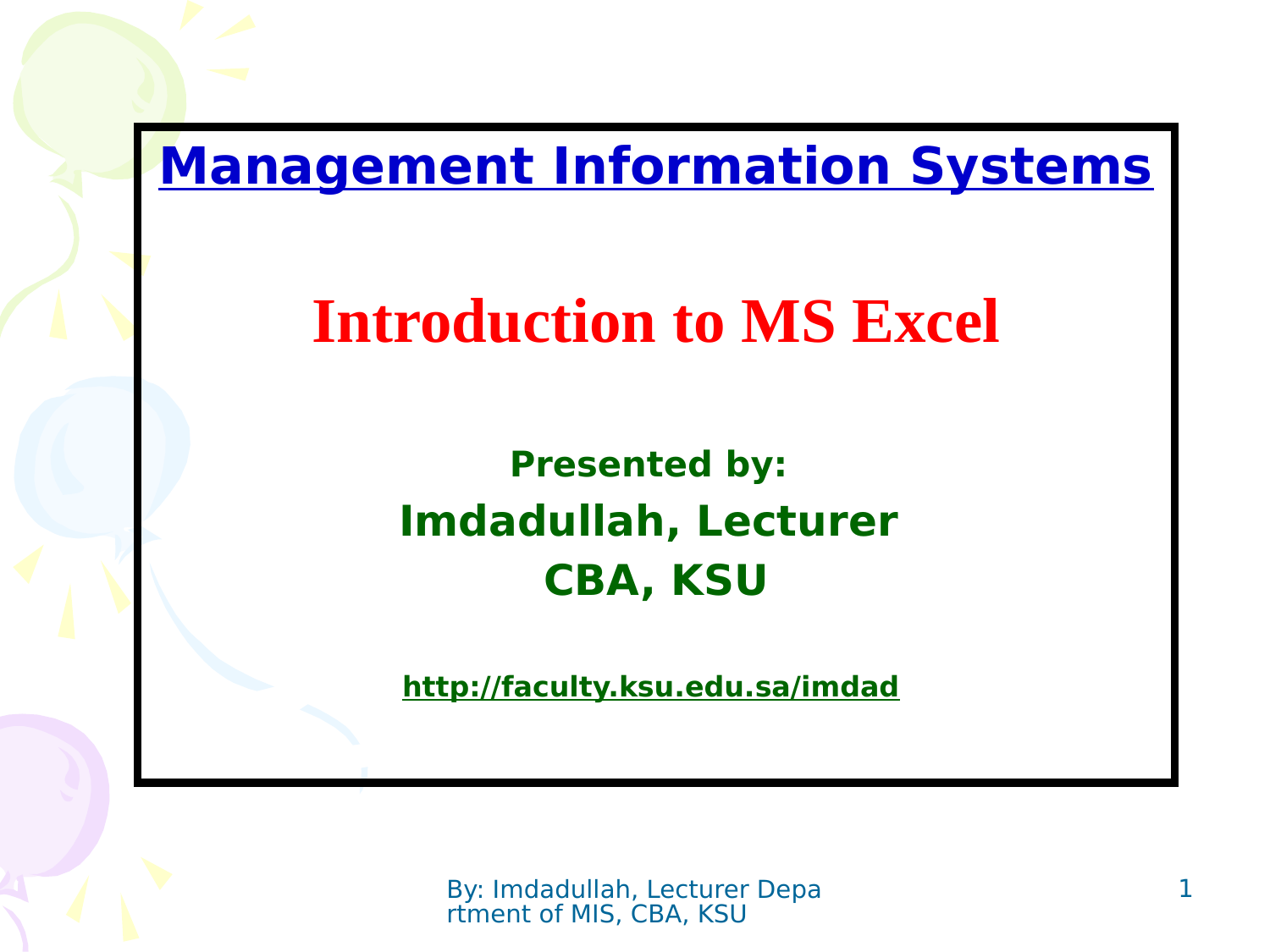

Management Information Systems

Introduction to MS Excel

Presented by:
Imdadullah, Lecturer
CBA, KSU

http://faculty.ksu.edu.sa/imdad
1
By: Imdadullah, Lecturer Department of MIS, CBA, KSU